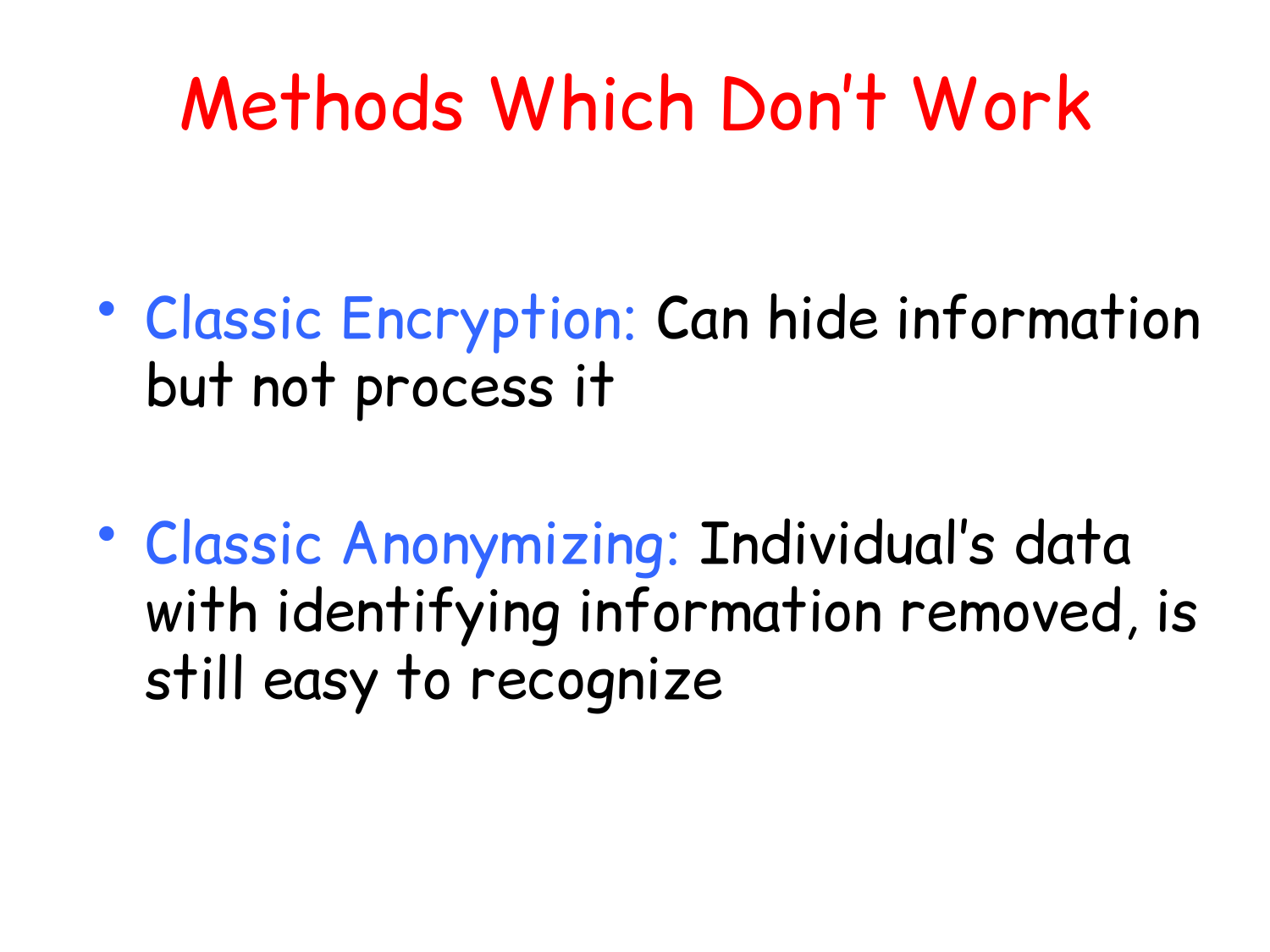

# Methods Which Don’t Work
Classic Encryption: Can hide information but not process it

Classic Anonymizing: Individual’s data with identifying information removed, is still easy to recognize